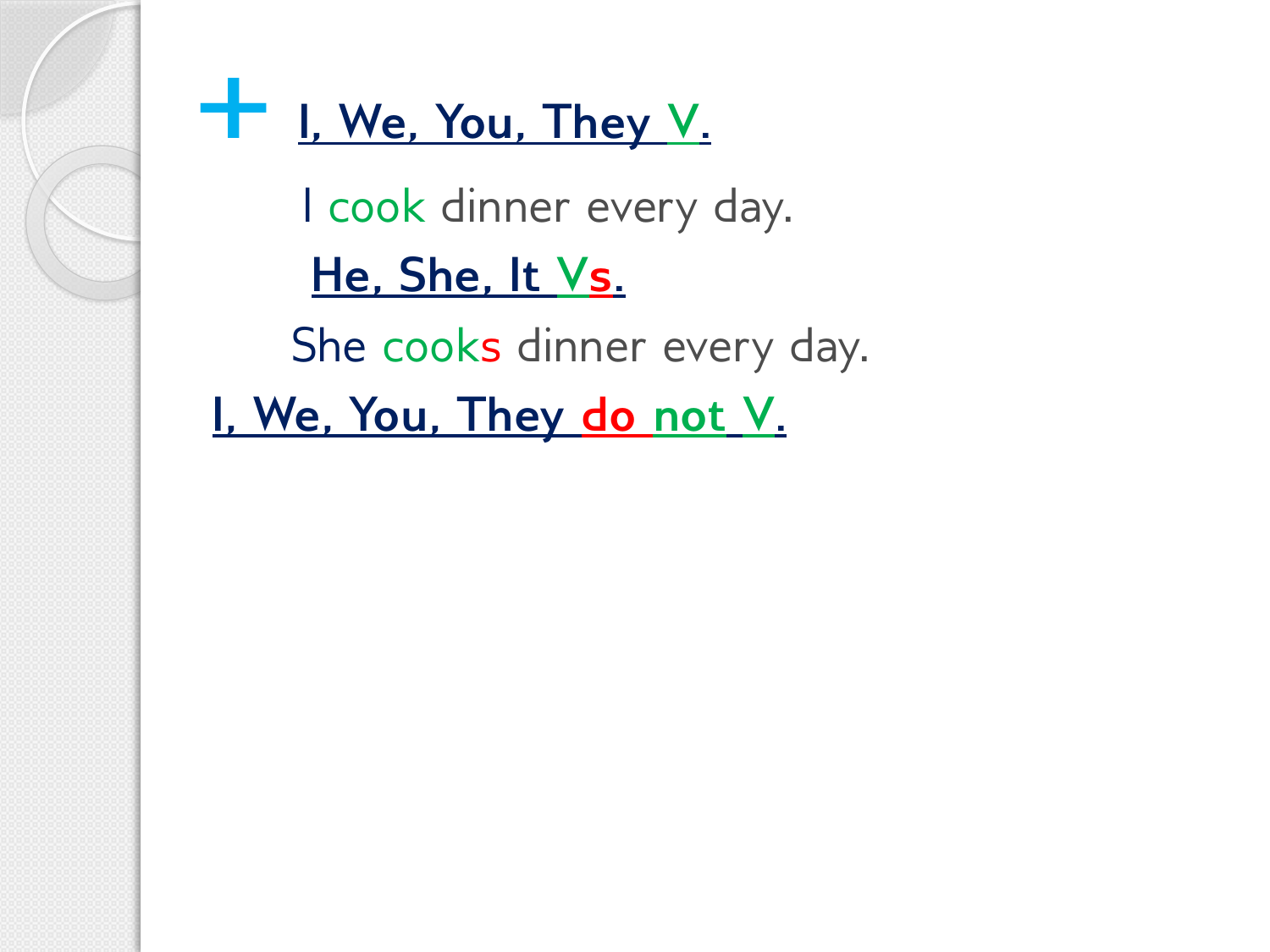

+ I, We, You, They V.
       I cook dinner every day.
       He, She, It Vs.
   She cooks dinner every day.
I, We, You, They do not V.

#